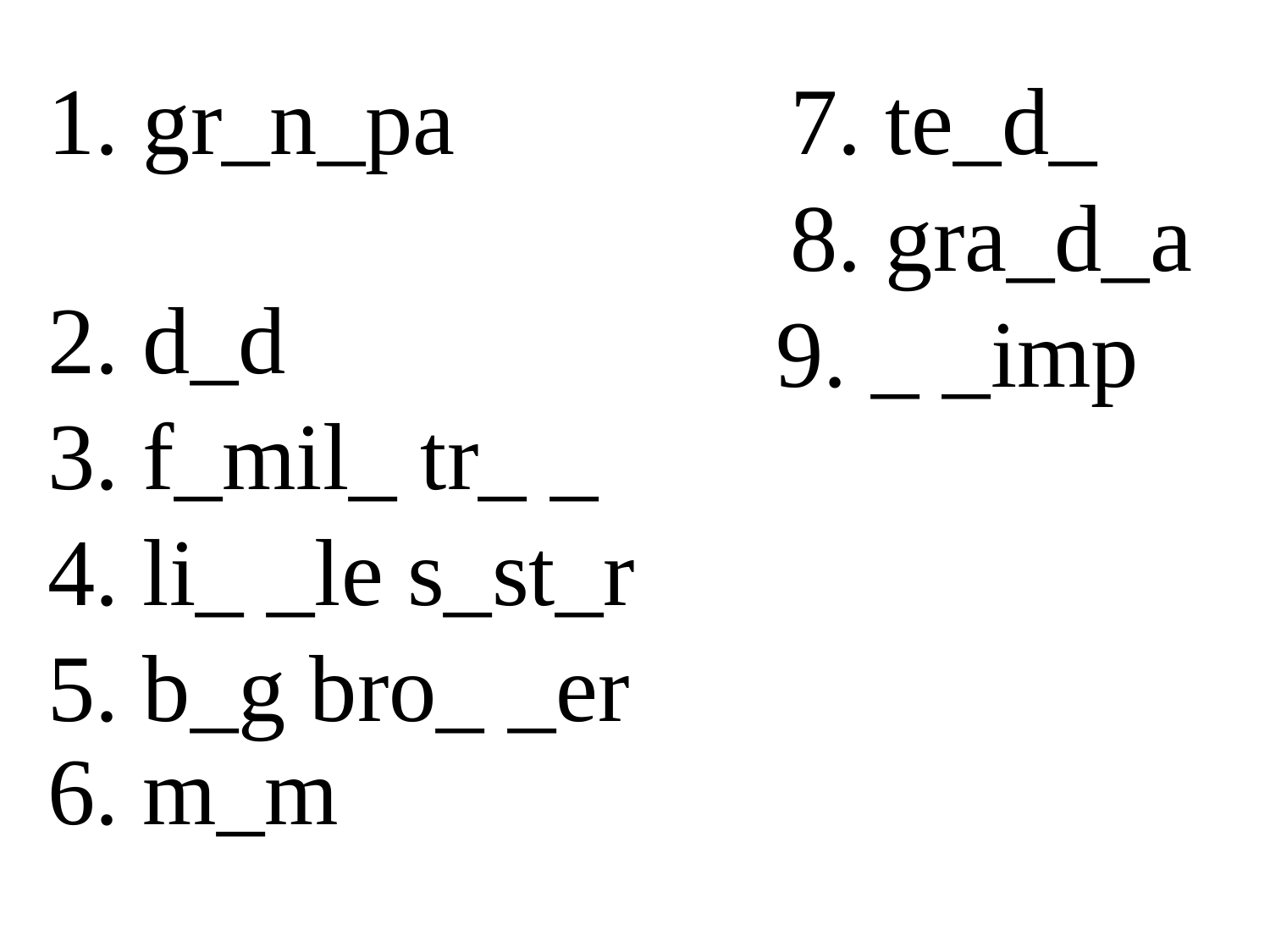

1. gr_n_pa
2. d_d
3. f_mil_ tr_ _
4. li_ _le s_st_r
5. b_g bro_ _er 6. m_m
7. te_d_
8. gra_d_a
9. _ _imp